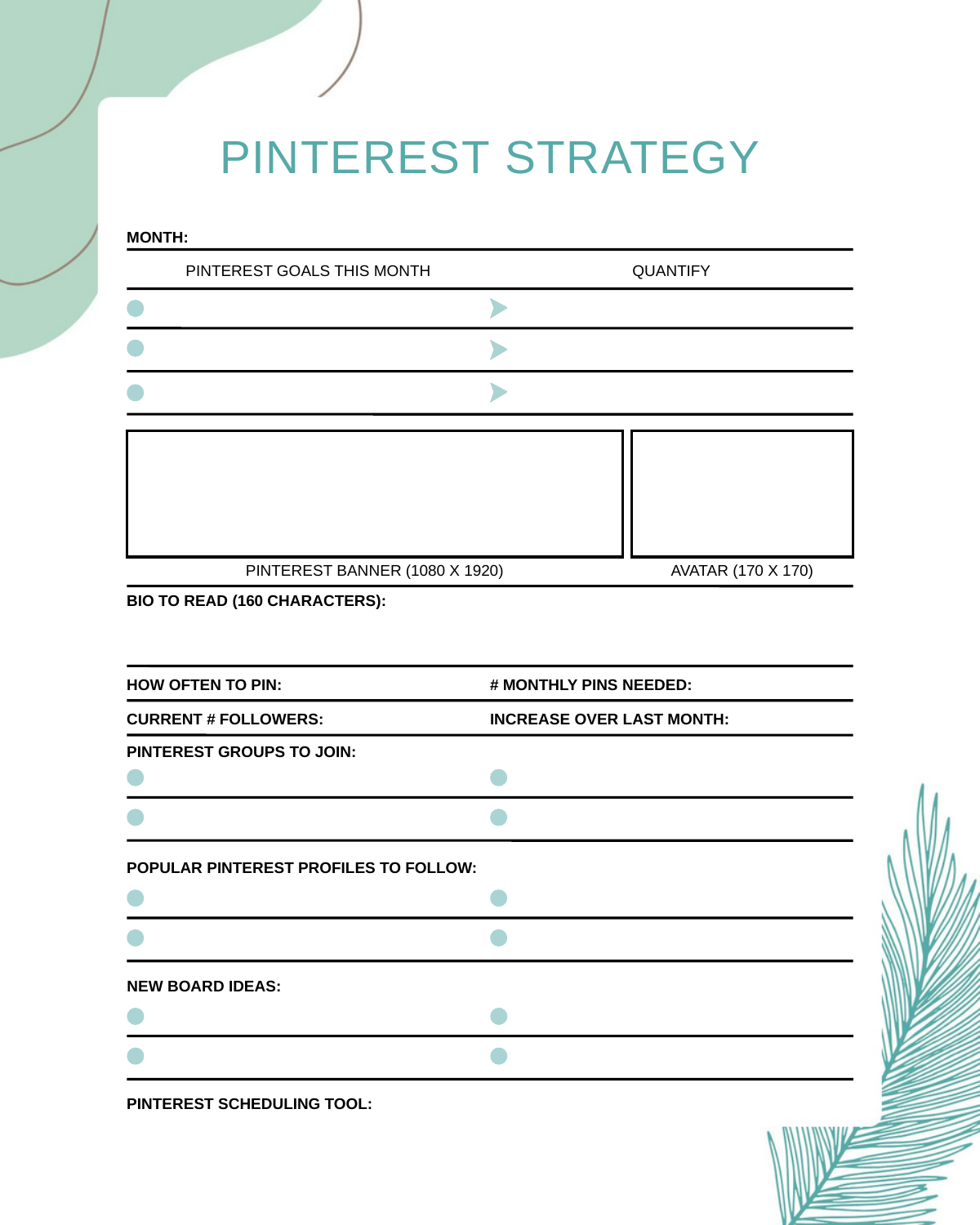

PINTEREST STRATEGY
MONTH:

PINTEREST GOALS THIS MONTH
QUANTIFY

PINTEREST BANNER (1080 X 1920)
AVATAR (170 X 170)

BIO TO READ (160 CHARACTERS):

HOW OFTEN TO PIN:
# MONTHLY PINS NEEDED:

CURRENT # FOLLOWERS:
INCREASE OVER LAST MONTH:

PINTEREST GROUPS TO JOIN:

POPULAR PINTEREST PROFILES TO FOLLOW:

NEW BOARD IDEAS:

PINTEREST SCHEDULING TOOL: